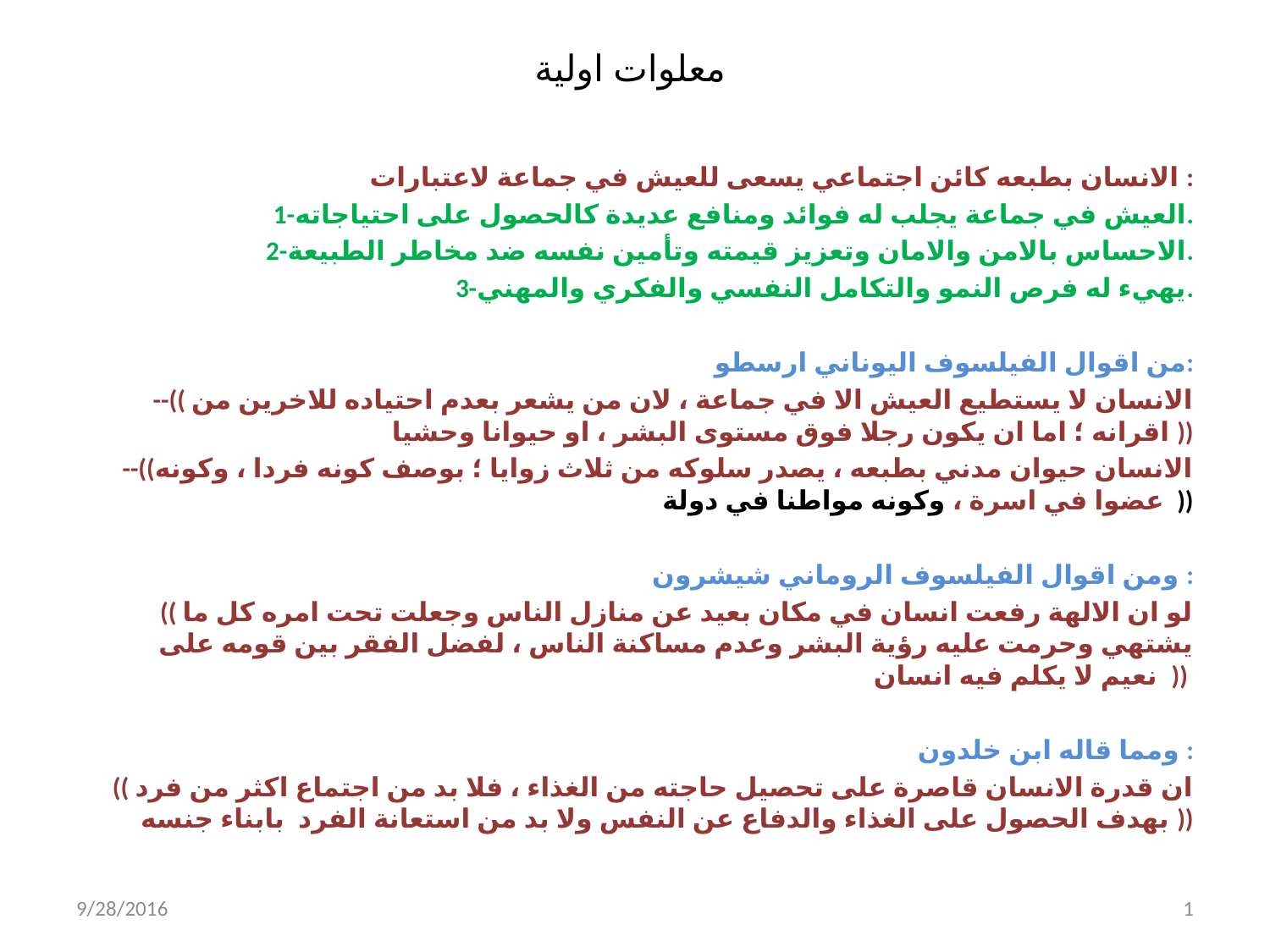

# معلوات اولية

الانسان بطبعه كائن اجتماعي يسعى للعيش في جماعة لاعتبارات :
1-العيش في جماعة يجلب له فوائد ومنافع عديدة كالحصول على احتياجاته.
2-الاحساس بالامن والامان وتعزيز قيمته وتأمين نفسه ضد مخاطر الطبيعة.
3-يهيء له فرص النمو والتكامل النفسي والفكري والمهني.

من اقوال الفيلسوف اليوناني ارسطو:
--(( الانسان لا يستطيع العيش الا في جماعة ، لان من يشعر بعدم احتياده للاخرين من اقرانه ؛ اما ان يكون رجلا فوق مستوى البشر ، او حيوانا وحشيا ))
--((الانسان حيوان مدني بطبعه ، يصدر سلوكه من ثلاث زوايا ؛ بوصف كونه فردا ، وكونه عضوا في اسرة ، وكونه مواطنا في دولة ))

ومن اقوال الفيلسوف الروماني شيشرون :
(( لو ان الالهة رفعت انسان في مكان بعيد عن منازل الناس وجعلت تحت امره كل ما يشتهي وحرمت عليه رؤية البشر وعدم مساكنة الناس ، لفضل الفقر بين قومه على نعيم لا يكلم فيه انسان  ))

ومما قاله ابن خلدون :
(( ان قدرة الانسان قاصرة على تحصيل حاجته من الغذاء ، فلا بد من اجتماع اكثر من فرد بهدف الحصول على الغذاء والدفاع عن النفس ولا بد من استعانة الفرد  بابناء جنسه ))
9/28/2016
1